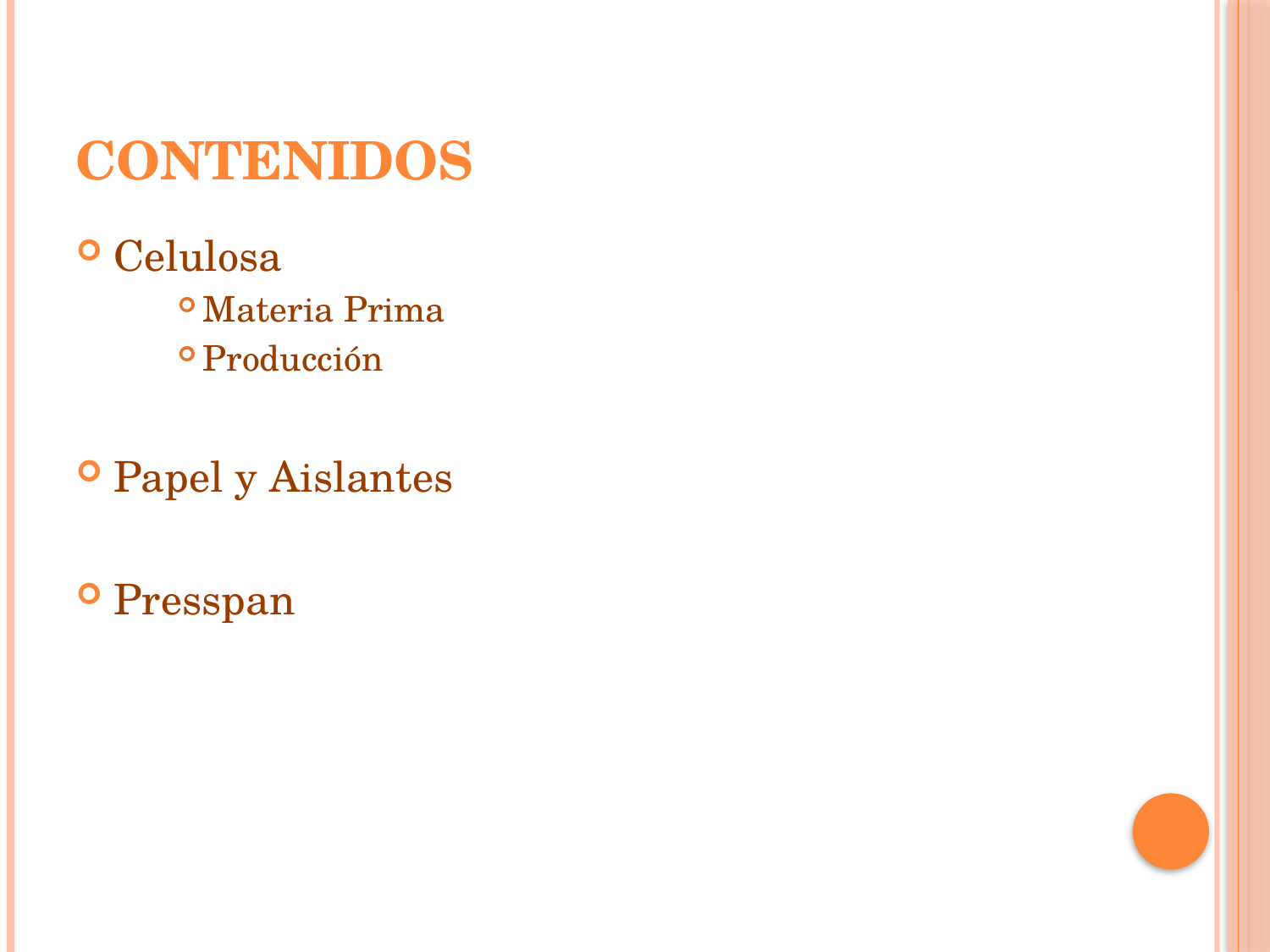

# Contenidos
Celulosa
Materia Prima
Producción

Papel y Aislantes

Presspan